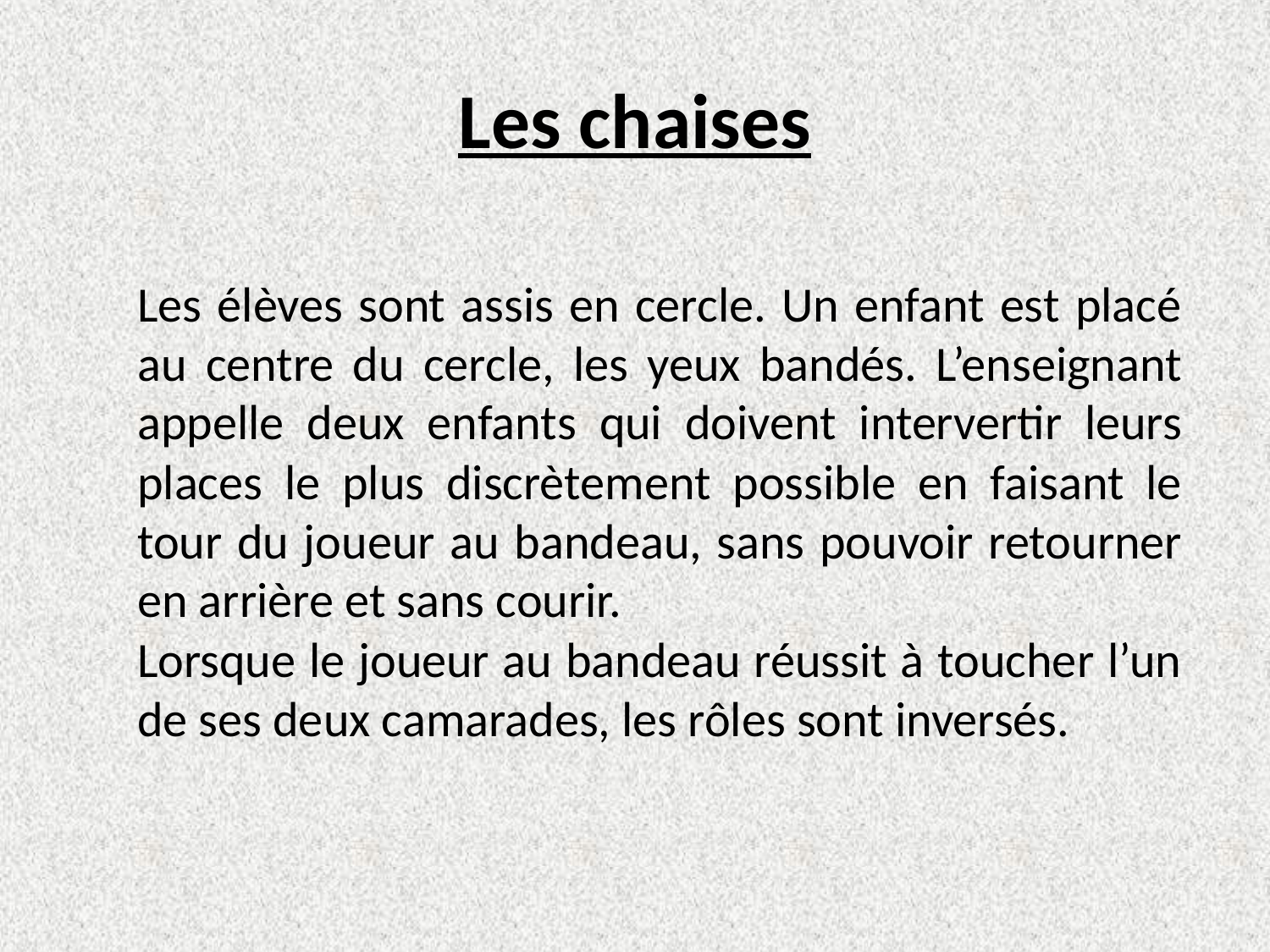

# Les chaises
Les élèves sont assis en cercle. Un enfant est placé au centre du cercle, les yeux bandés. L’enseignant appelle deux enfants qui doivent intervertir leurs places le plus discrètement possible en faisant le tour du joueur au bandeau, sans pouvoir retourner en arrière et sans courir.
Lorsque le joueur au bandeau réussit à toucher l’un de ses deux camarades, les rôles sont inversés.